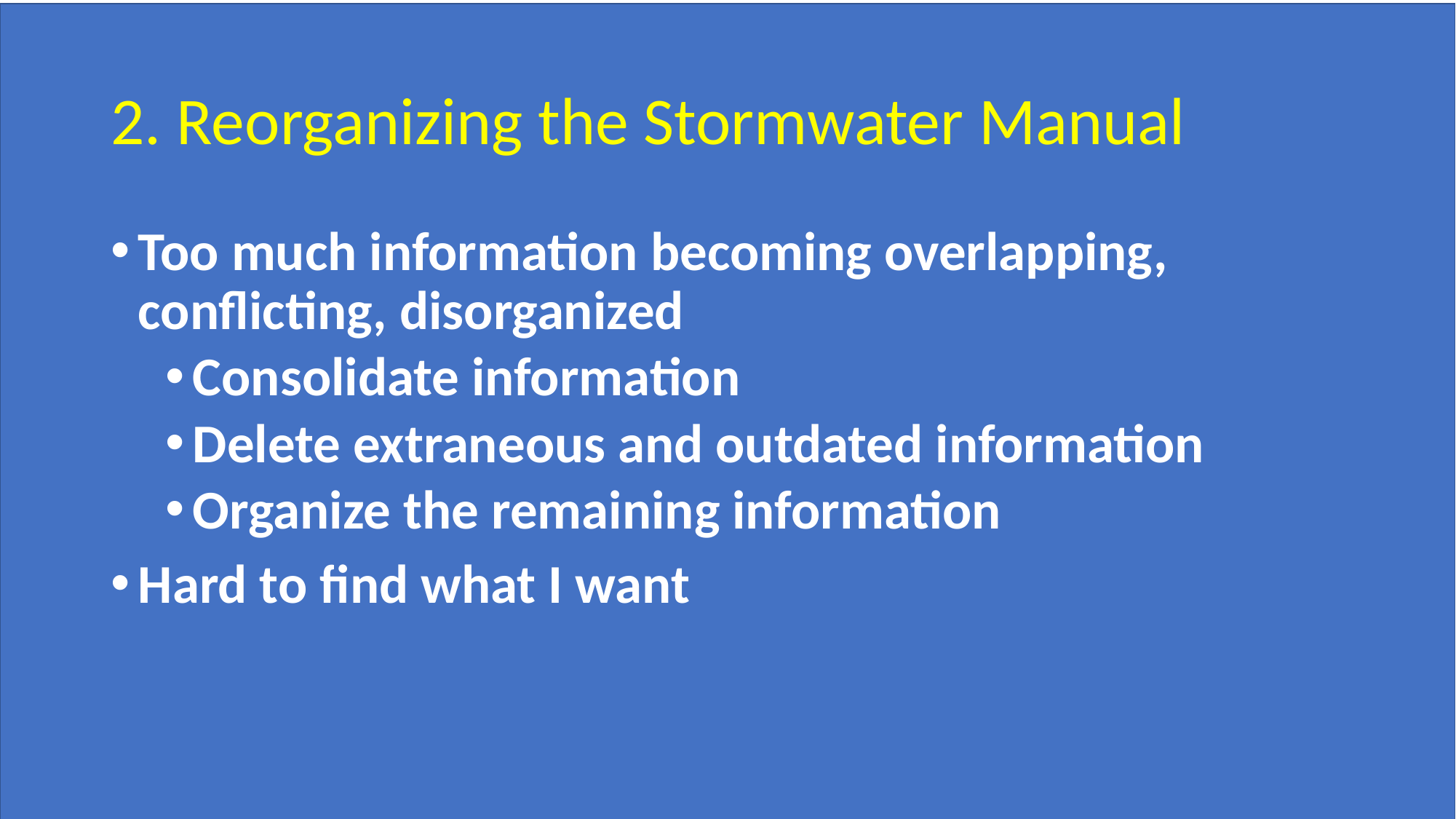

# 2. Reorganizing the Stormwater Manual
Too much information becoming overlapping, conflicting, disorganized
Consolidate information
Delete extraneous and outdated information
Organize the remaining information
Hard to find what I want